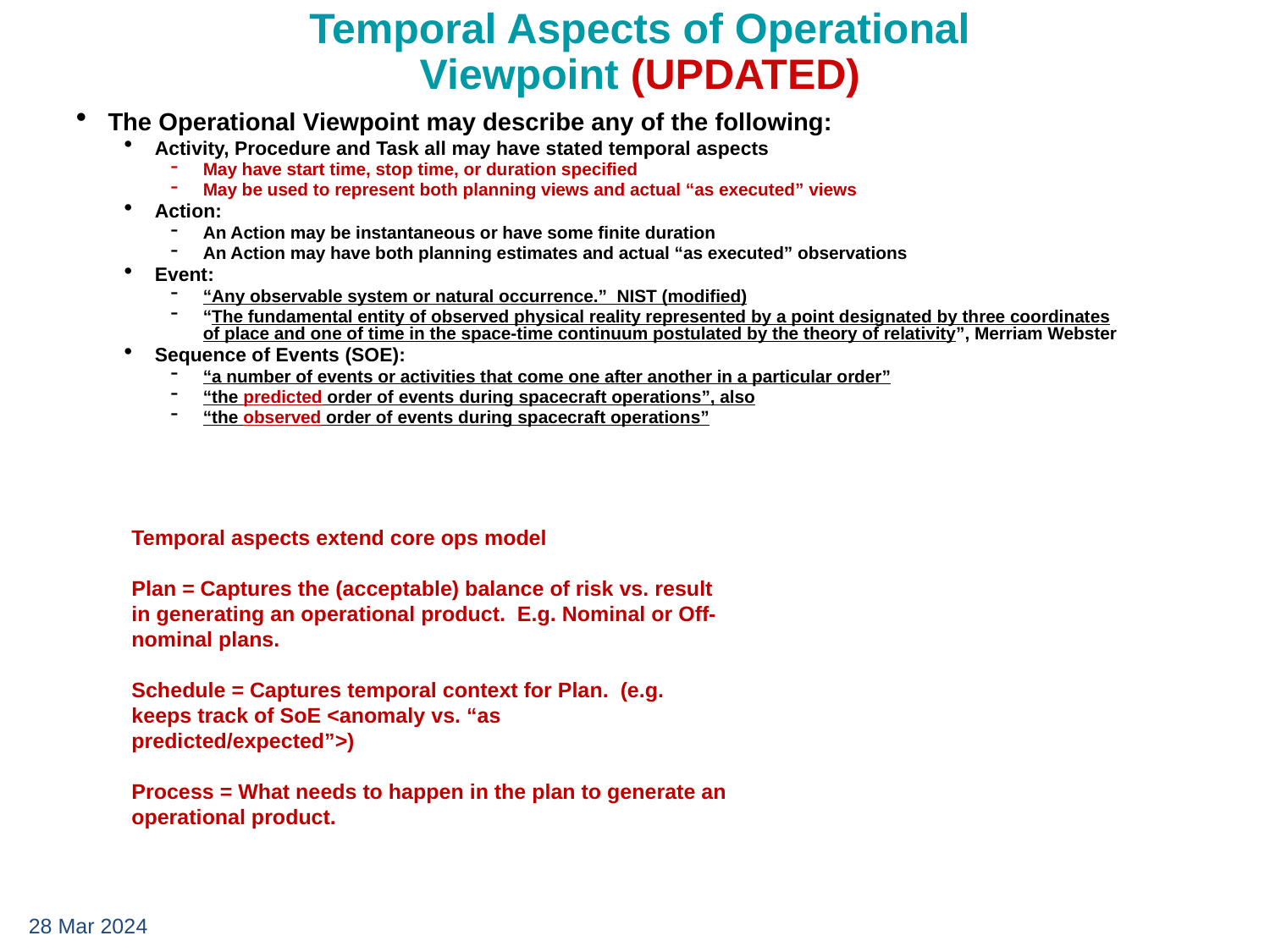

# Temporal Aspects of Operational Viewpoint (UPDATED)
The Operational Viewpoint may describe any of the following:
Activity, Procedure and Task all may have stated temporal aspects
May have start time, stop time, or duration specified
May be used to represent both planning views and actual “as executed” views
Action:
An Action may be instantaneous or have some finite duration
An Action may have both planning estimates and actual “as executed” observations
Event:
“Any observable system or natural occurrence.”  NIST (modified)
“The fundamental entity of observed physical reality represented by a point designated by three coordinates of place and one of time in the space-time continuum postulated by the theory of relativity”, Merriam Webster
Sequence of Events (SOE):
“a number of events or activities that come one after another in a particular order”
“the predicted order of events during spacecraft operations”, also
“the observed order of events during spacecraft operations”
Temporal aspects extend core ops model

Plan = Captures the (acceptable) balance of risk vs. result in generating an operational product.  E.g. Nominal or Off-nominal plans.

Schedule = Captures temporal context for Plan.  (e.g. keeps track of SoE <anomaly vs. “as predicted/expected”>)

Process = What needs to happen in the plan to generate an operational product.
28 Mar 2024